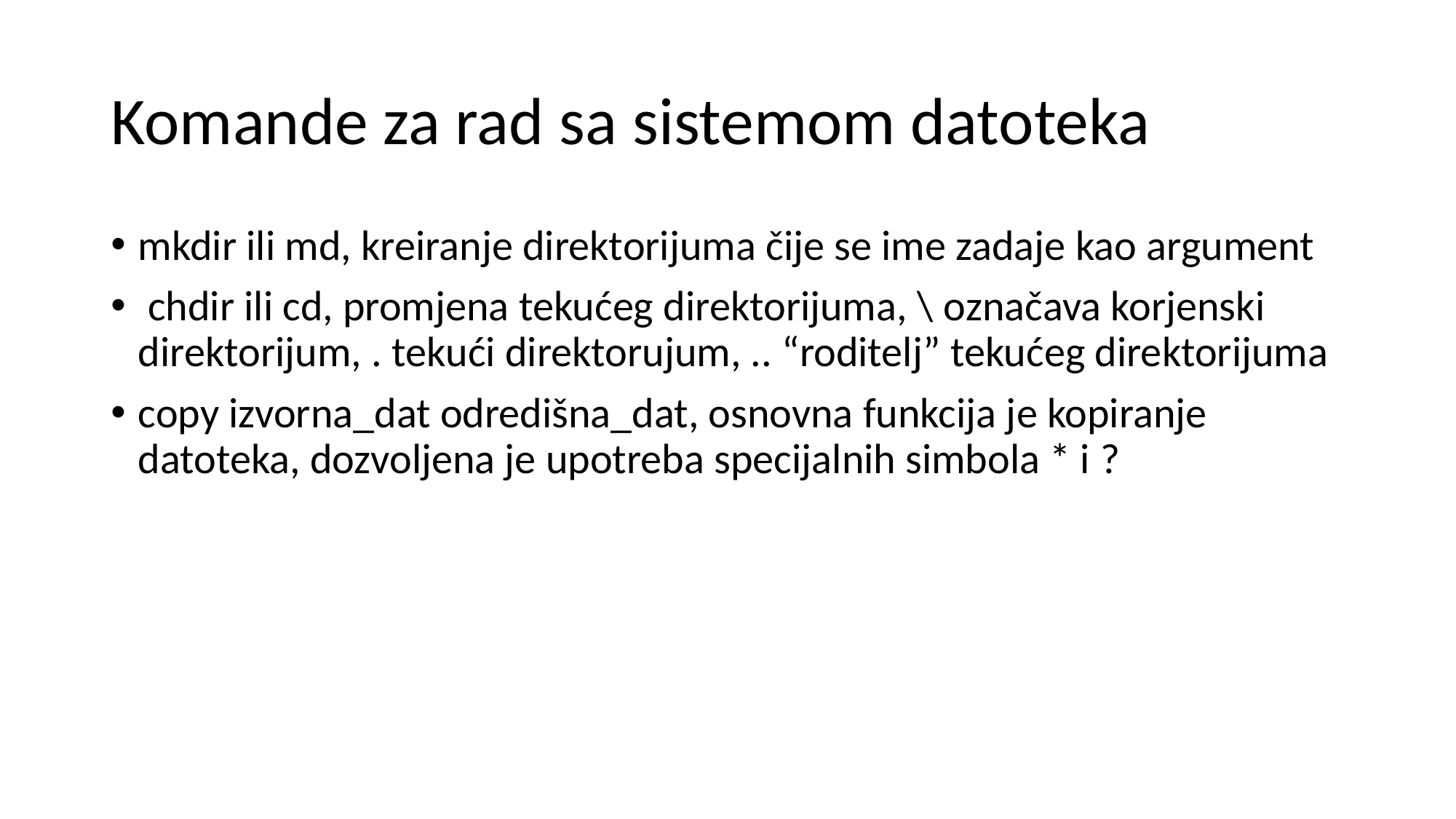

# Komande za rad sa sistemom datoteka
mkdir ili md, kreiranje direktorijuma čije se ime zadaje kao argument
 chdir ili cd, promjena tekućeg direktorijuma, \ označava korjenski direktorijum, . tekući direktorujum, .. “roditelj” tekućeg direktorijuma
copy izvorna_dat odredišna_dat, osnovna funkcija je kopiranje datoteka, dozvoljena je upotreba specijalnih simbola * i ?